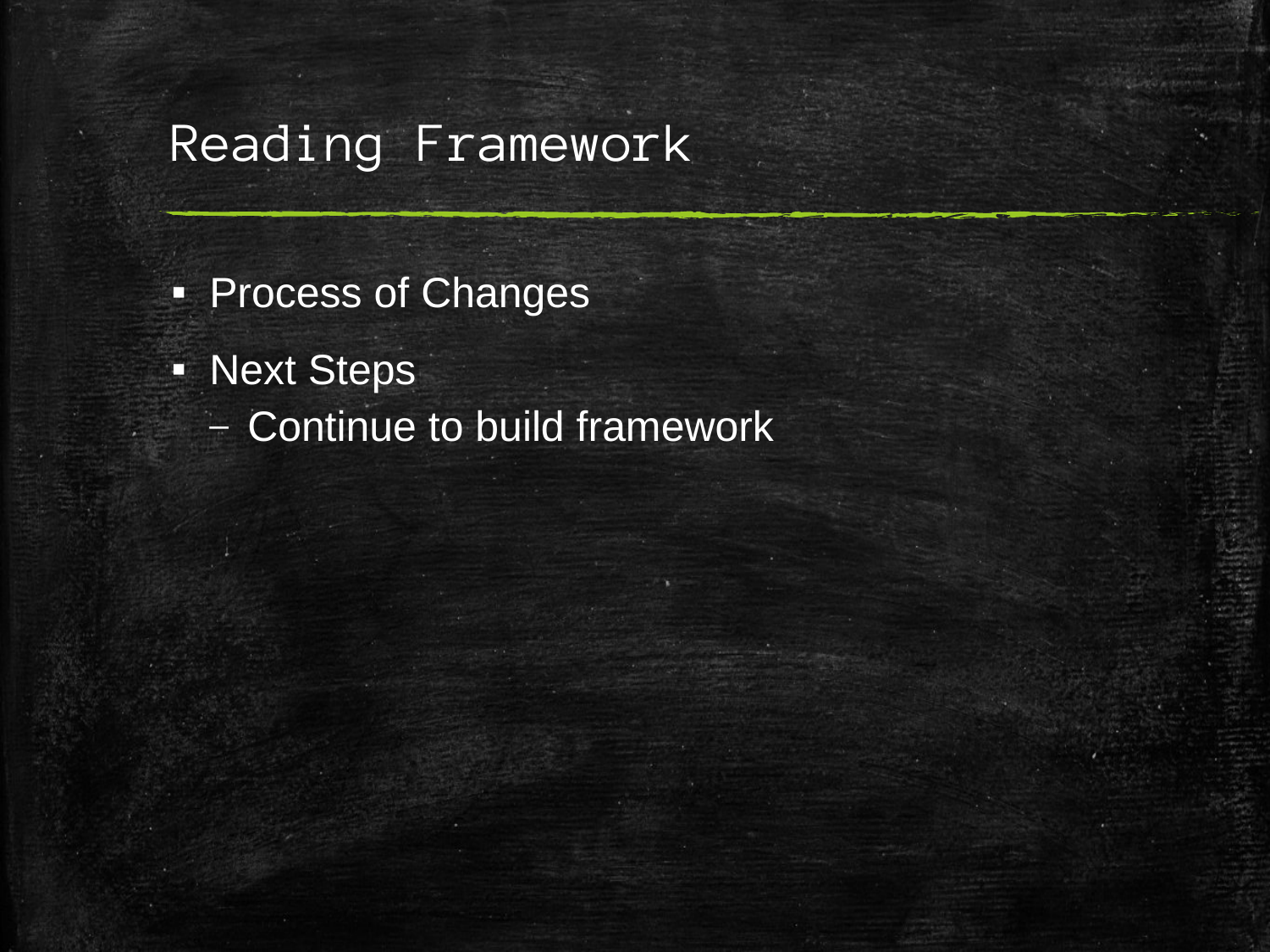

# Reading Framework
Process of Changes
Next Steps
Continue to build framework